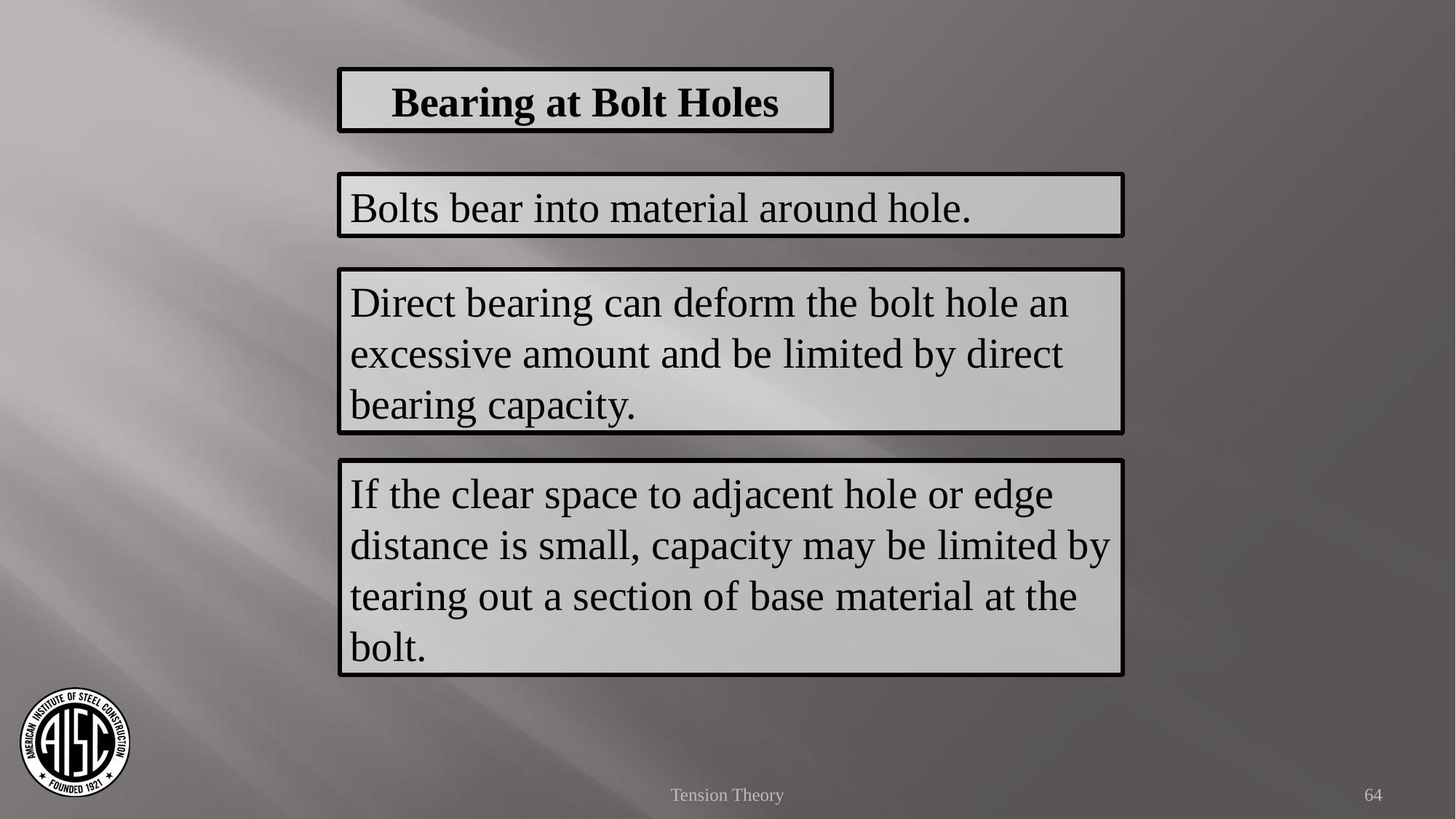

Bearing at Bolt Holes
Bolts bear into material around hole.
Direct bearing can deform the bolt hole an excessive amount and be limited by direct  bearing capacity.
If the clear space to adjacent hole or edge distance is small, capacity may be limited by tearing out a section of base material at the bolt.
Tension Theory
64